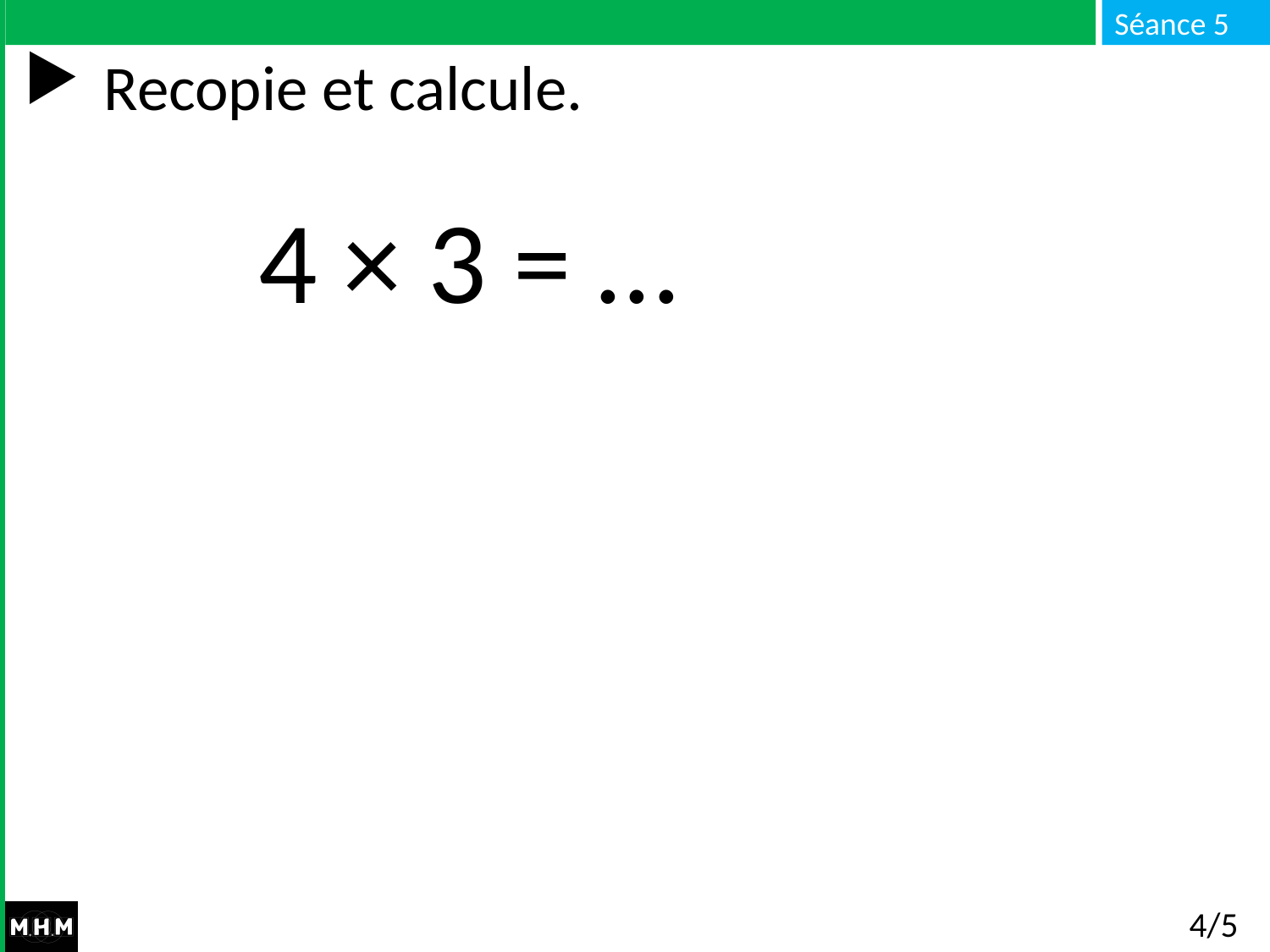

# Recopie et calcule.
4 × 3 = …
4/5